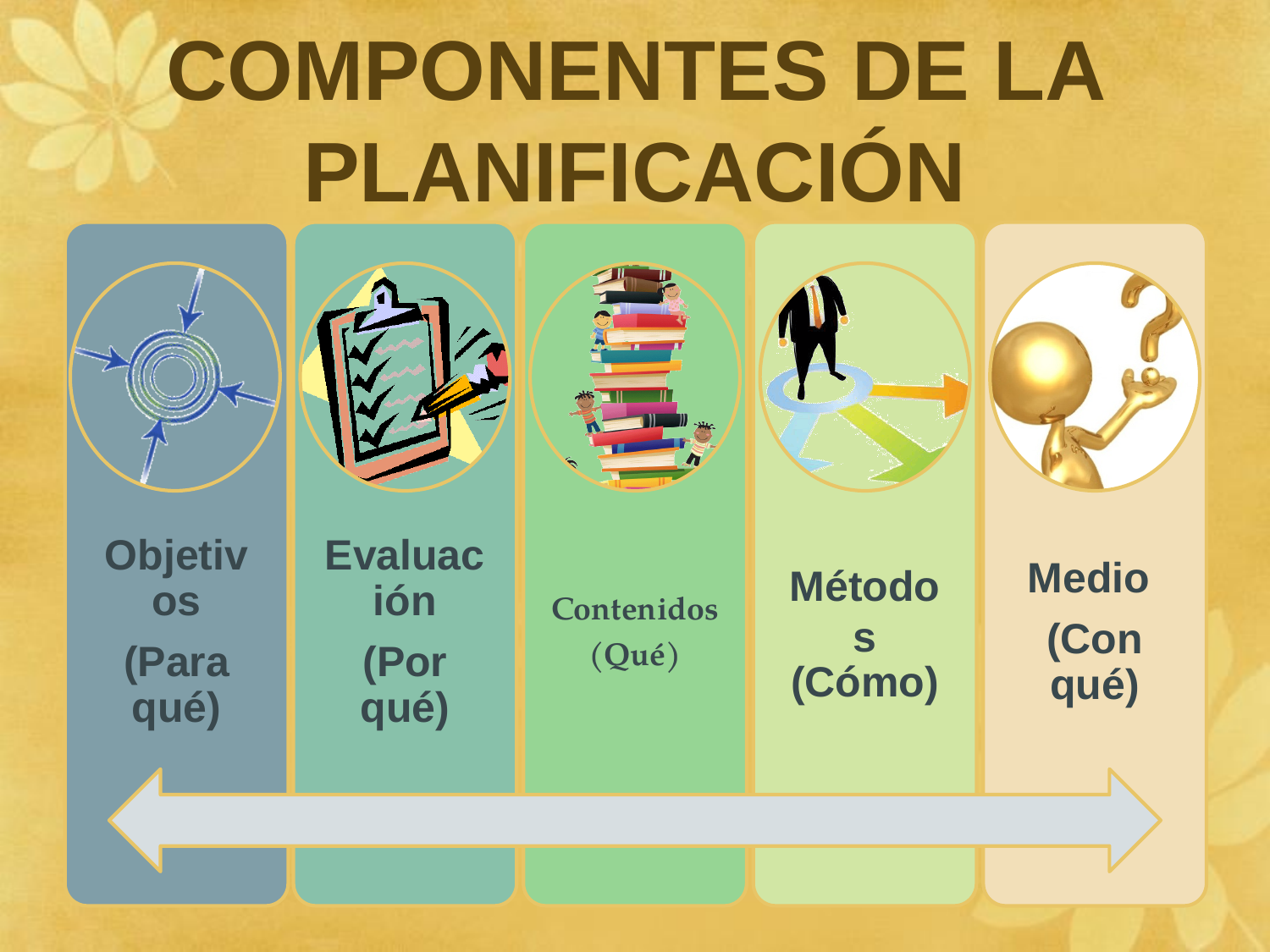

# COMPONENTES DE LA PLANIFICACIÓN
Objetivos
(Para qué)
Evaluación
(Por qué)
Contenidos
(Qué)
Métodos
(Cómo)
Medio
(Con qué)